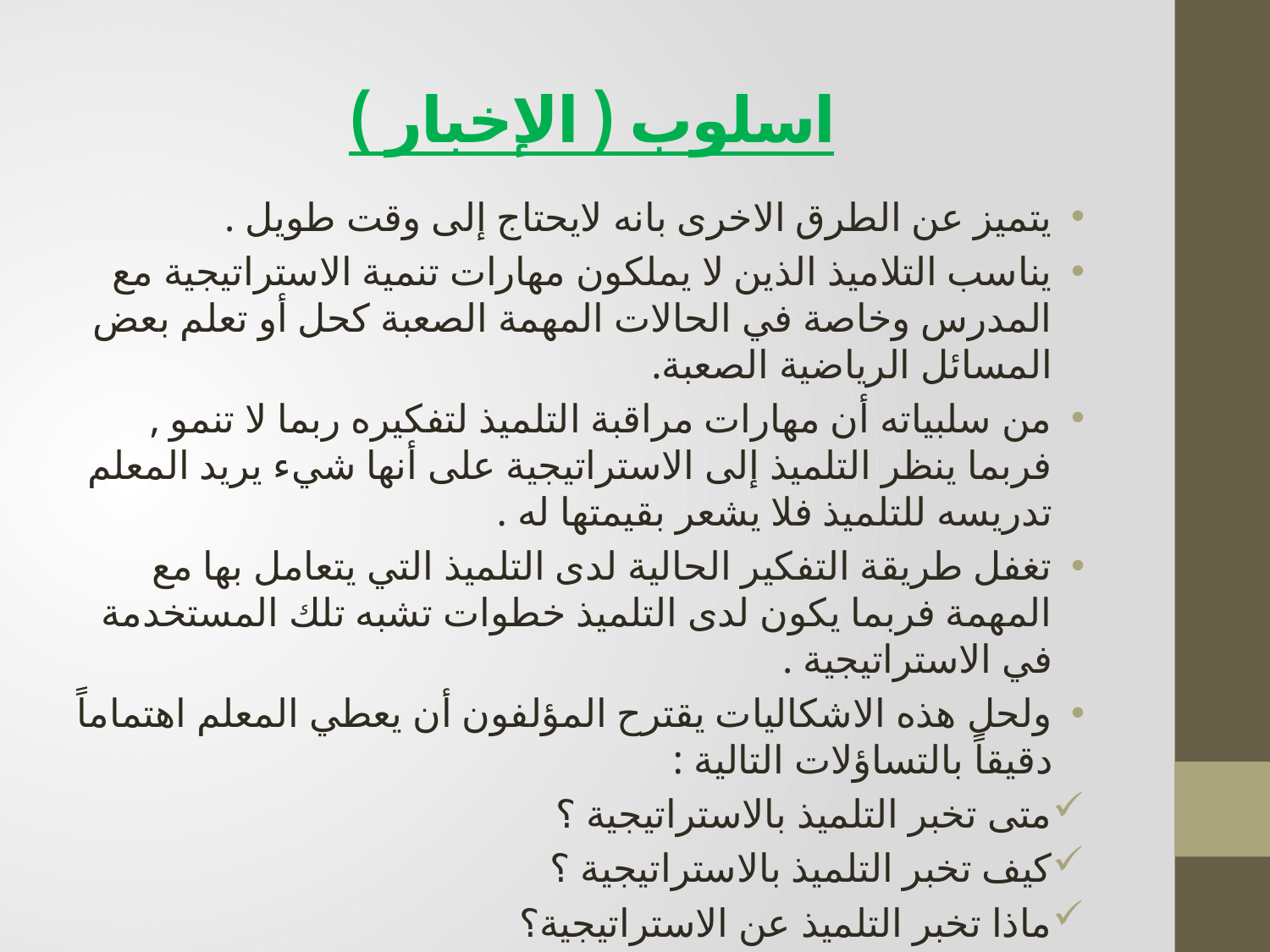

# اسلوب ( الإخبار )
يتميز عن الطرق الاخرى بانه لايحتاج إلى وقت طويل .
يناسب التلاميذ الذين لا يملكون مهارات تنمية الاستراتيجية مع المدرس وخاصة في الحالات المهمة الصعبة كحل أو تعلم بعض المسائل الرياضية الصعبة.
من سلبياته أن مهارات مراقبة التلميذ لتفكيره ربما لا تنمو , فربما ينظر التلميذ إلى الاستراتيجية على أنها شيء يريد المعلم تدريسه للتلميذ فلا يشعر بقيمتها له .
تغفل طريقة التفكير الحالية لدى التلميذ التي يتعامل بها مع المهمة فربما يكون لدى التلميذ خطوات تشبه تلك المستخدمة في الاستراتيجية .
ولحل هذه الاشكاليات يقترح المؤلفون أن يعطي المعلم اهتماماً دقيقاً بالتساؤلات التالية :
متى تخبر التلميذ بالاستراتيجية ؟
كيف تخبر التلميذ بالاستراتيجية ؟
ماذا تخبر التلميذ عن الاستراتيجية؟